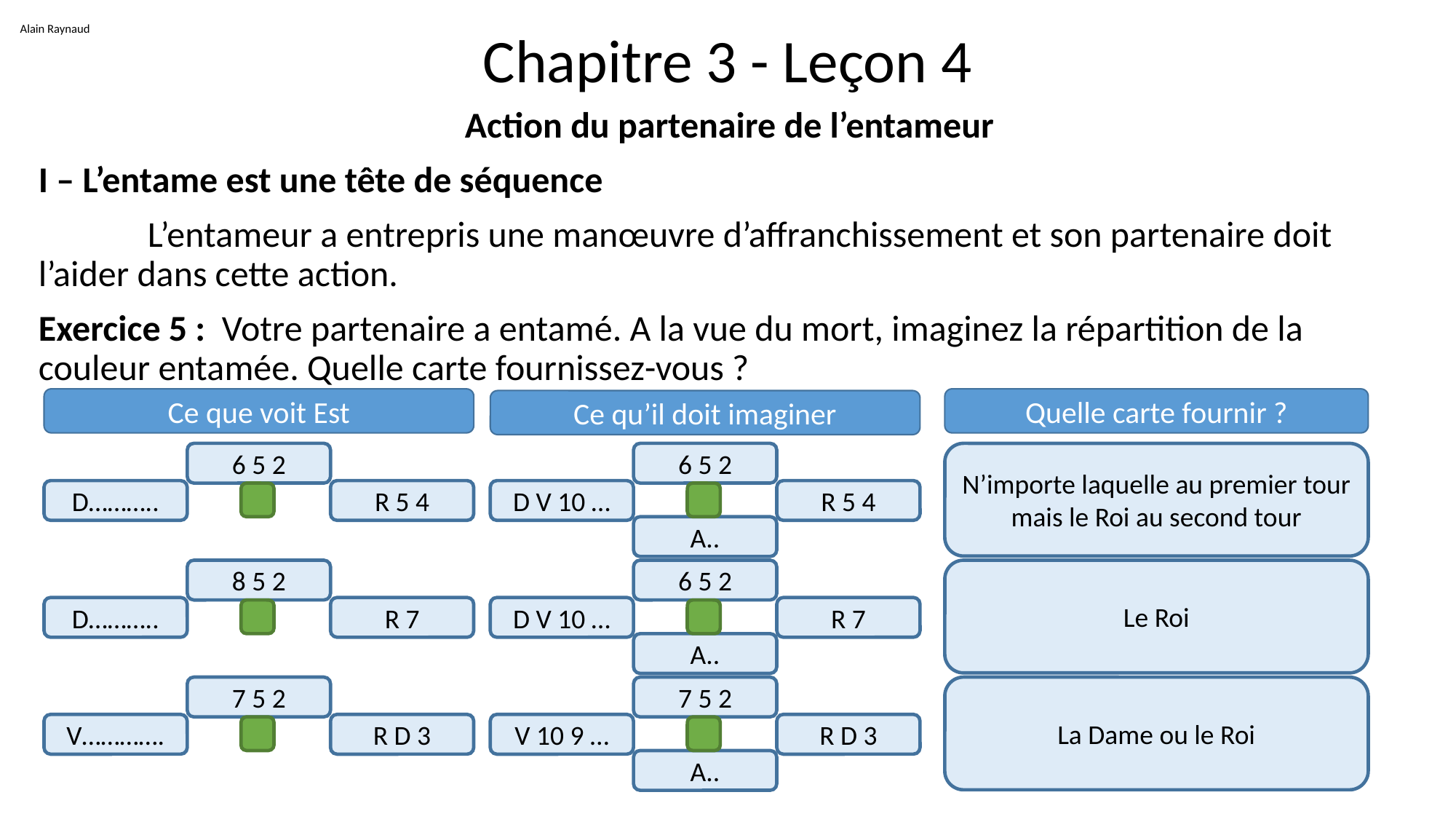

Alain Raynaud
# Chapitre 3 - Leçon 4
Action du partenaire de l’entameur
I – L’entame est une tête de séquence
	L’entameur a entrepris une manœuvre d’affranchissement et son partenaire doit l’aider dans cette action.
Exercice 5 :  Votre partenaire a entamé. A la vue du mort, imaginez la répartition de la couleur entamée. Quelle carte fournissez-vous ?

Ce que voit Est
Quelle carte fournir ?
Ce qu’il doit imaginer
N’importe laquelle au premier tour
mais le Roi au second tour
6 5 2
6 5 2
D………..
R 5 4
D V 10 …
R 5 4

A..
Le Roi
8 5 2
6 5 2
D………..
R 7
D V 10 …
R 7

A..
La Dame ou le Roi
7 5 2
7 5 2
V………….
R D 3
V 10 9 …
R D 3

A..